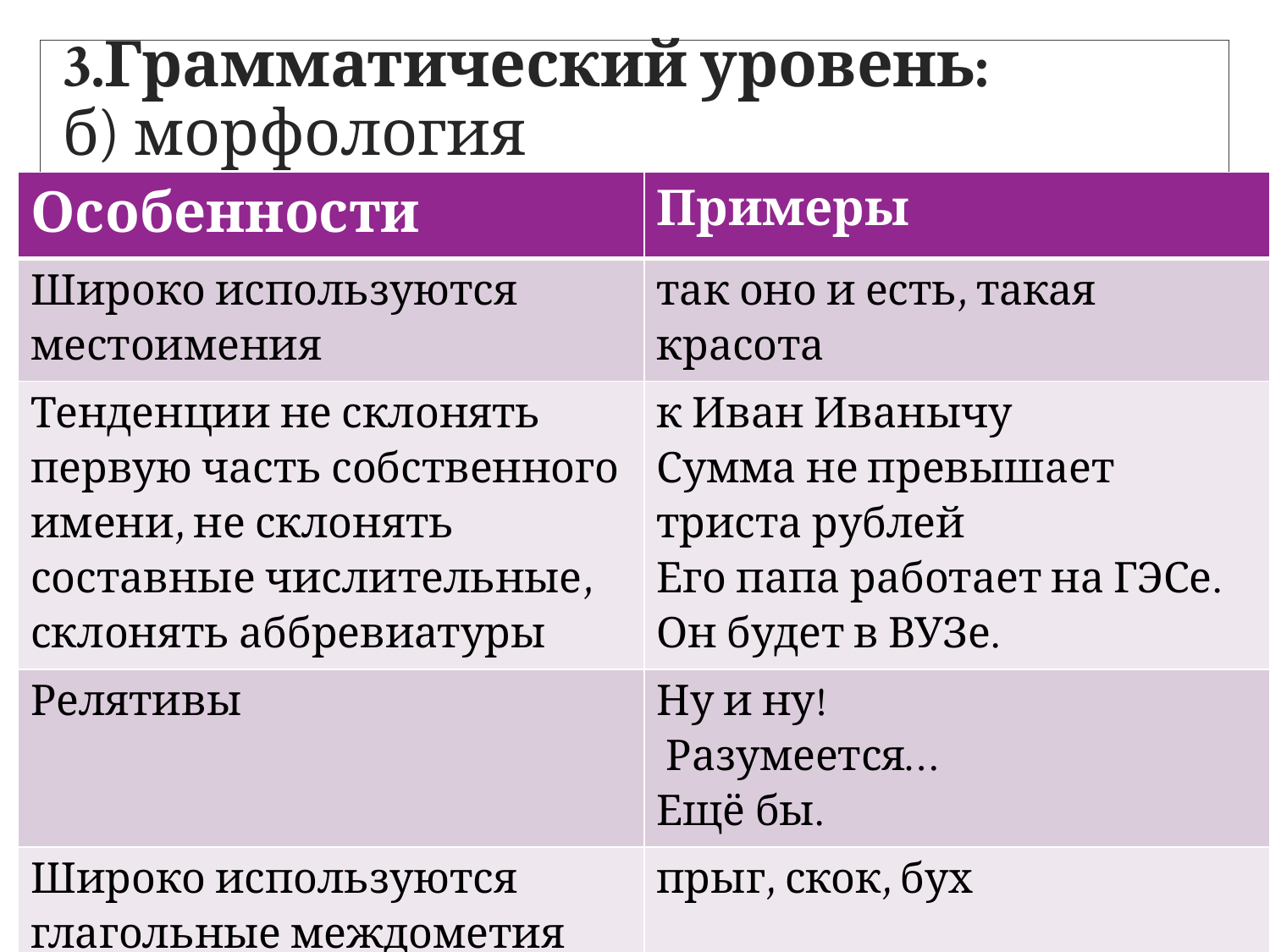

# 3.Грамматический уровень: б) морфология
| Особенности | Примеры |
| --- | --- |
| Широко используются местоимения | так оно и есть, такая красота |
| Тенденции не склонять первую часть собственного имени, не склонять составные числительные, склонять аббревиатуры | к Иван Иванычу Сумма не превышает триста рублей Его папа работает на ГЭСе. Он будет в ВУЗе. |
| Релятивы | Ну и ну! Разумеется… Ещё бы. |
| Широко используются глагольные междометия | прыг, скок, бух |